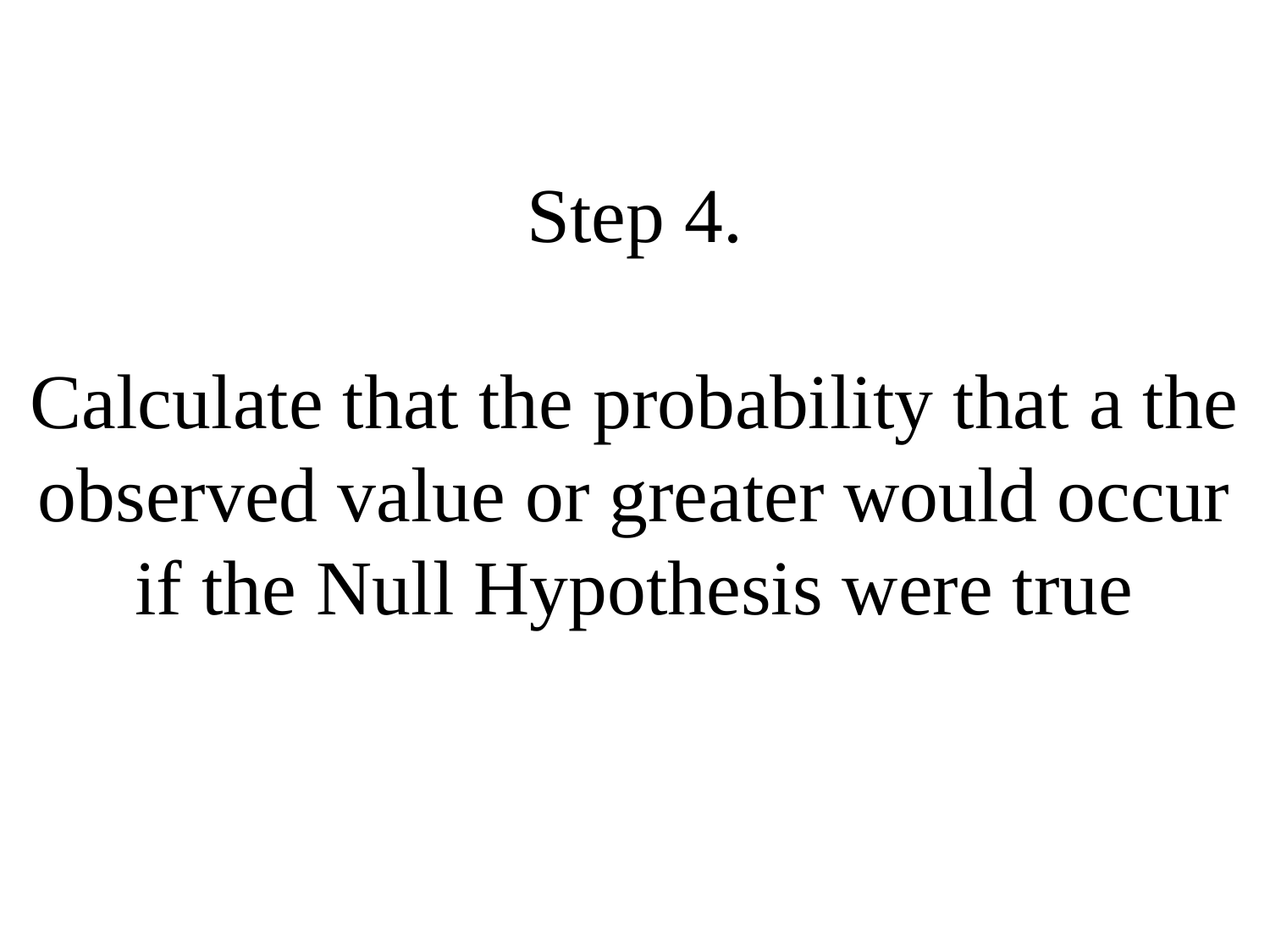

# Step 4. Calculate that the probability that a the observed value or greater would occur if the Null Hypothesis were true